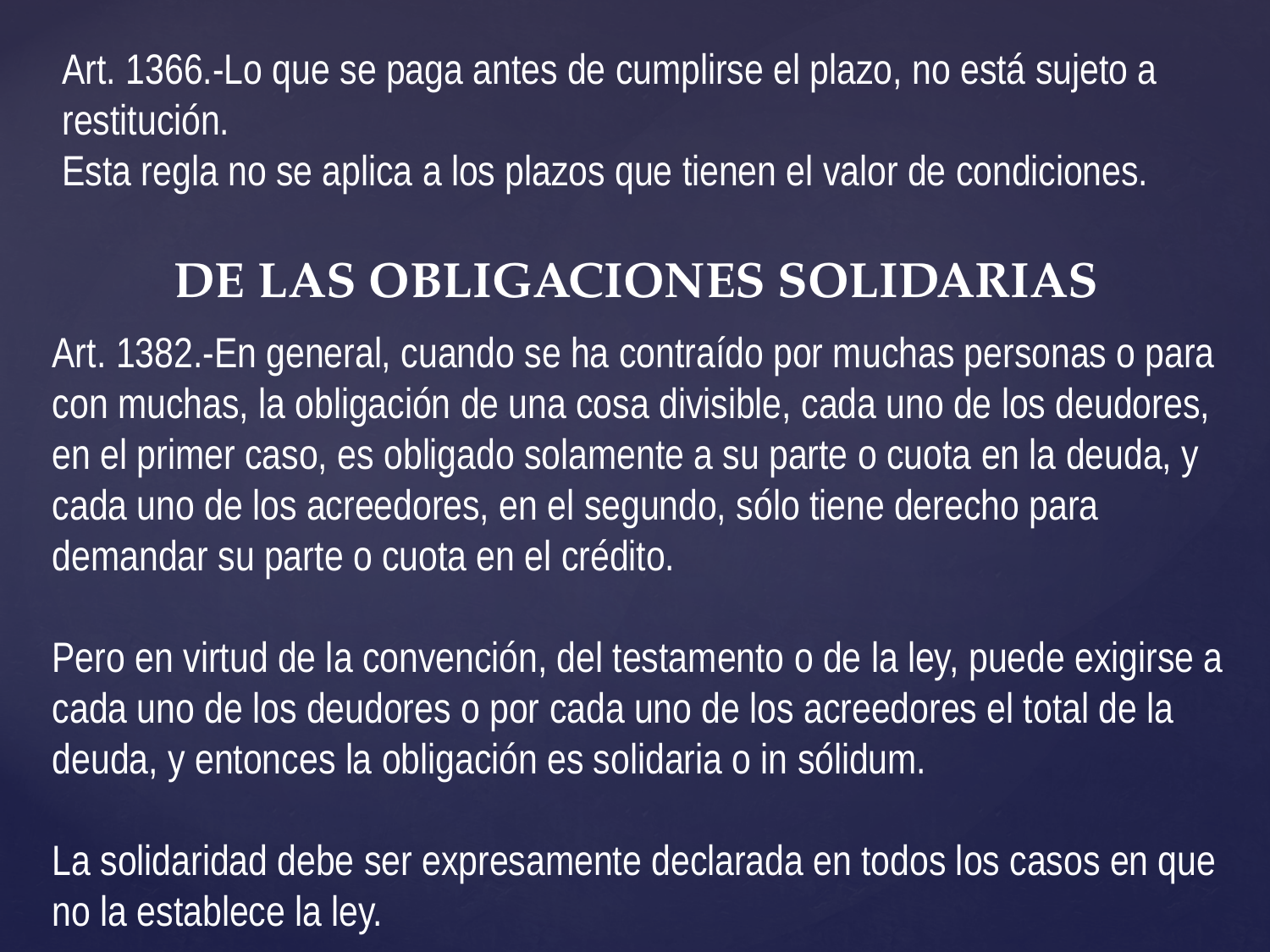

Art. 1366.-Lo que se paga antes de cumplirse el plazo, no está sujeto a restitución.
Esta regla no se aplica a los plazos que tienen el valor de condiciones.
DE LAS OBLIGACIONES SOLIDARIAS
Art. 1382.-En general, cuando se ha contraído por muchas personas o para con muchas, la obligación de una cosa divisible, cada uno de los deudores, en el primer caso, es obligado solamente a su parte o cuota en la deuda, y cada uno de los acreedores, en el segundo, sólo tiene derecho para demandar su parte o cuota en el crédito.

Pero en virtud de la convención, del testamento o de la ley, puede exigirse a cada uno de los deudores o por cada uno de los acreedores el total de la deuda, y entonces la obligación es solidaria o in sólidum.

La solidaridad debe ser expresamente declarada en todos los casos en que no la establece la ley.